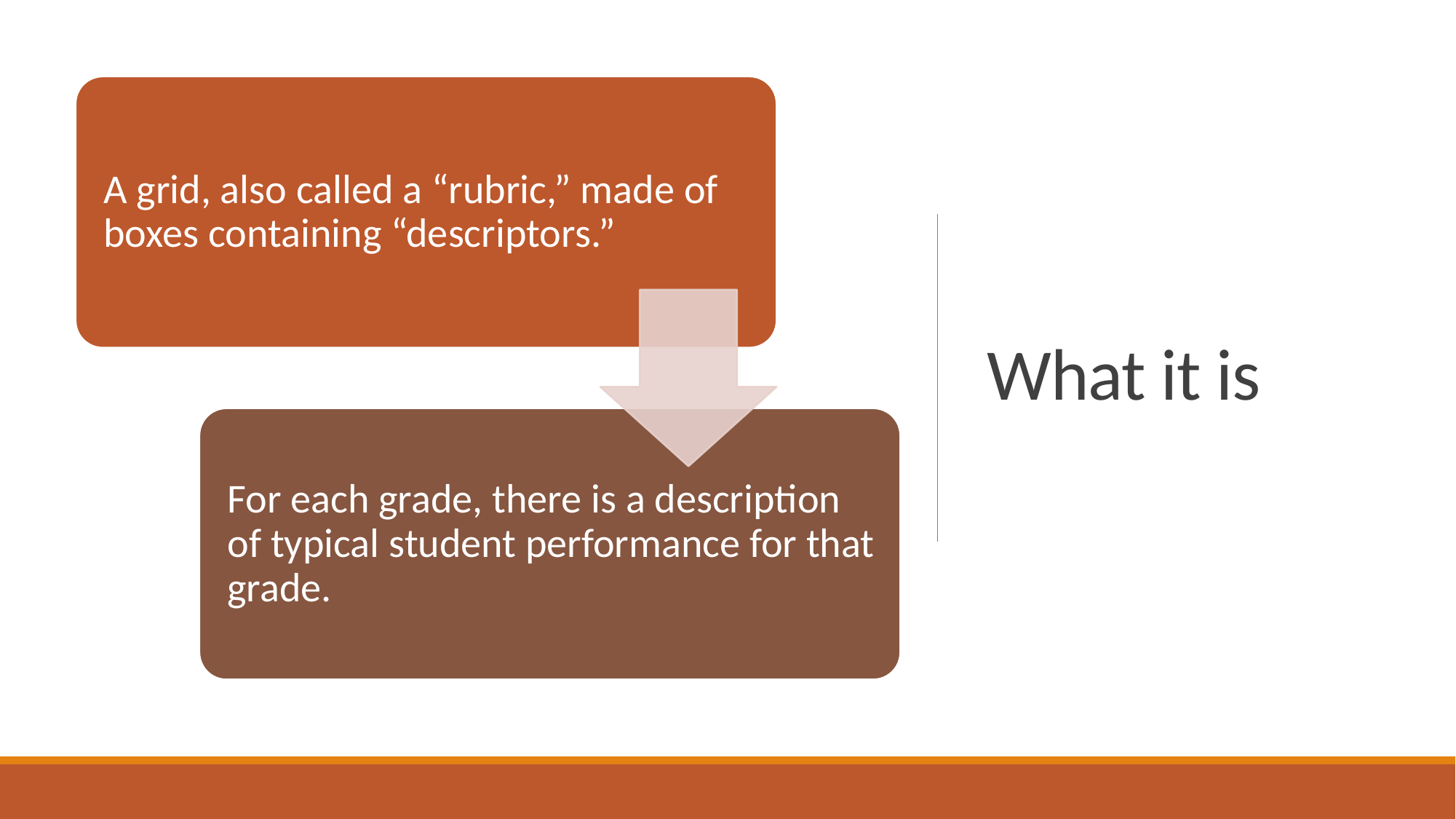

# What it is
A grid, also called a “rubric,” made of boxes containing “descriptors.”
For each grade, there is a description of typical student performance for that grade.